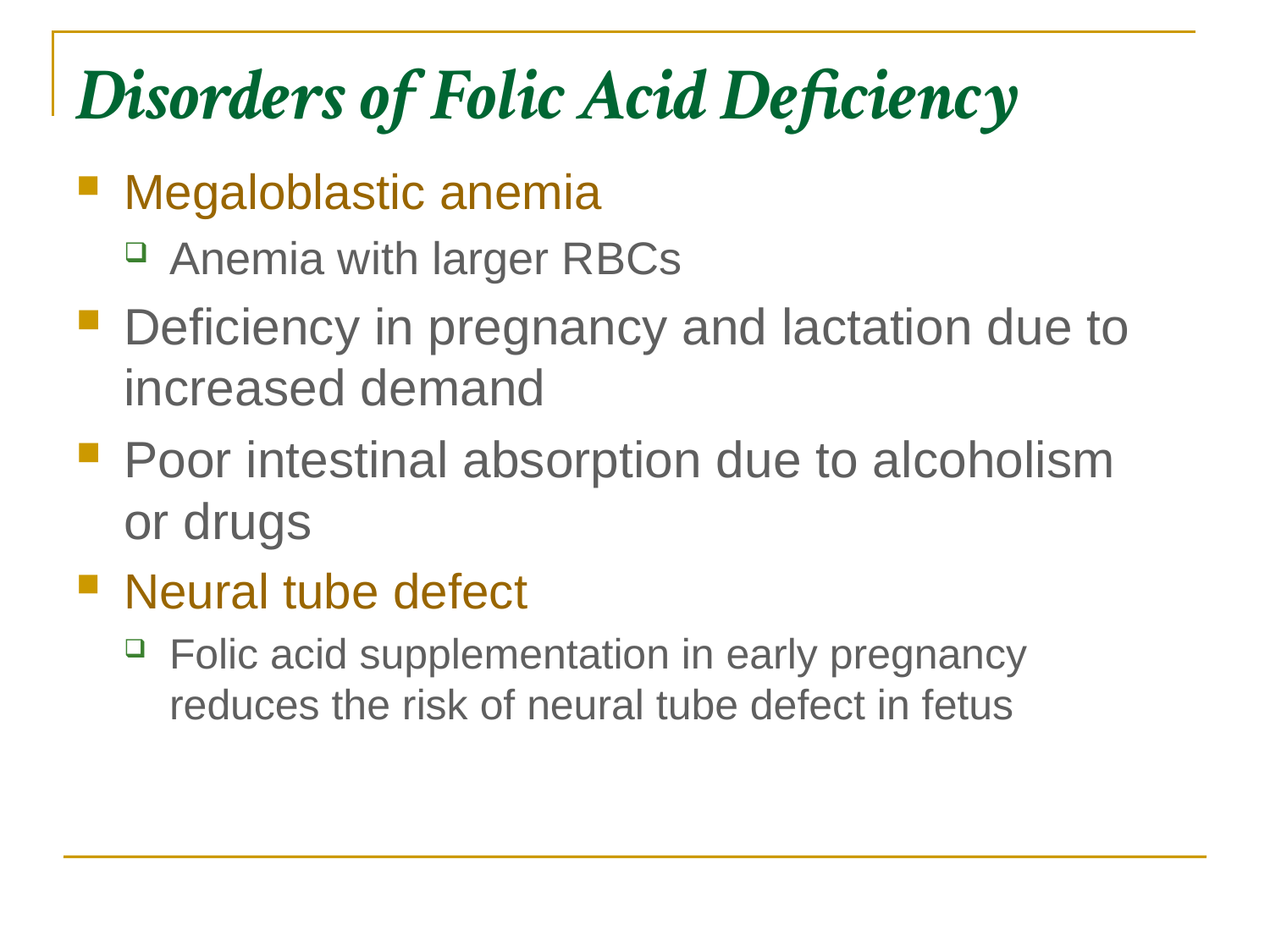

# Disorders of Folic Acid Deficiency
Megaloblastic anemia
Anemia with larger RBCs
Deficiency in pregnancy and lactation due to increased demand
Poor intestinal absorption due to alcoholism or drugs
Neural tube defect
Folic acid supplementation in early pregnancy reduces the risk of neural tube defect in fetus